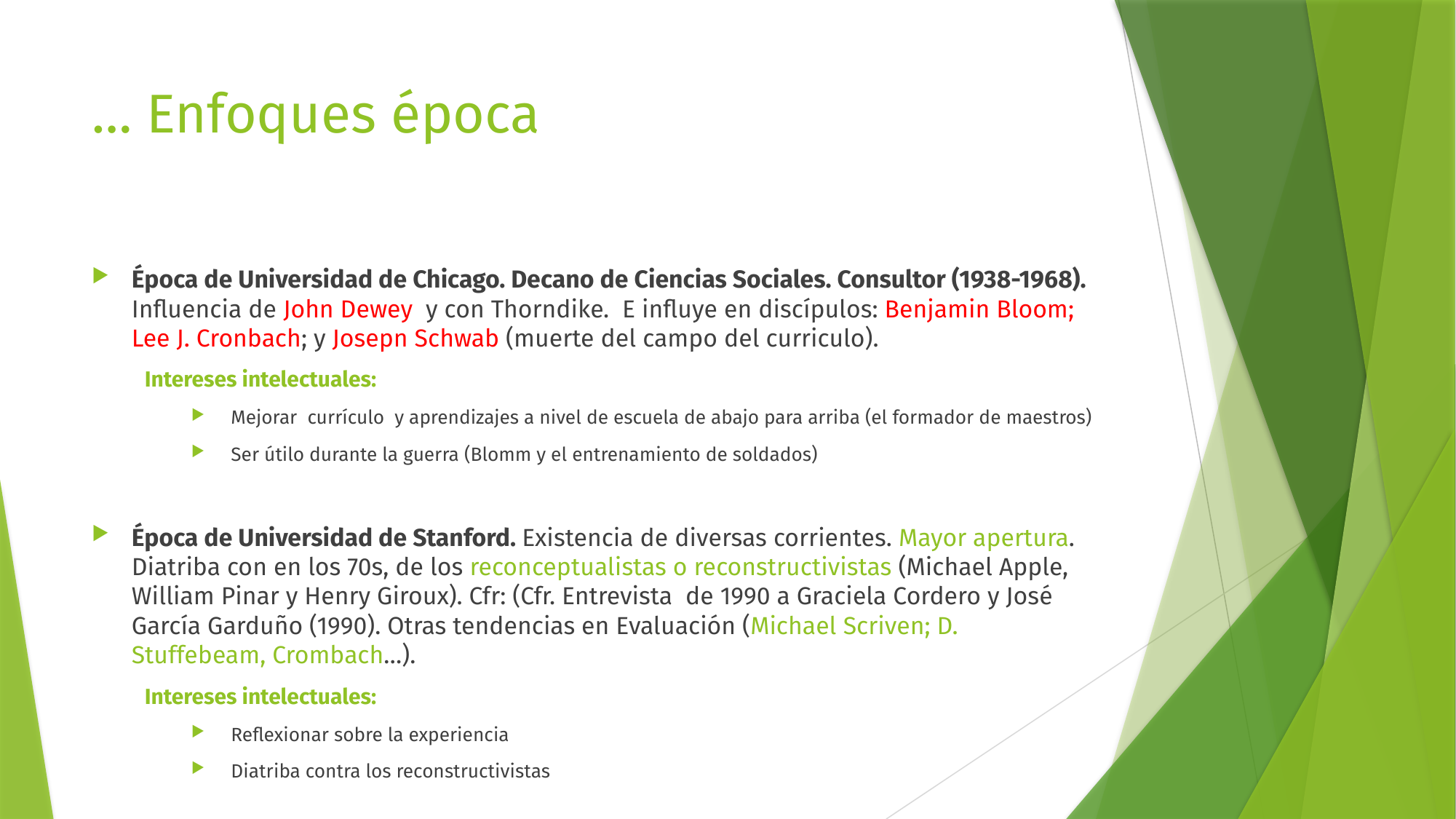

# … Enfoques época
Época de Universidad de Chicago. Decano de Ciencias Sociales. Consultor (1938-1968). Influencia de John Dewey  y con Thorndike.  E influye en discípulos: Benjamin Bloom; Lee J. Cronbach; y Josepn Schwab (muerte del campo del curriculo).
Intereses intelectuales:
Mejorar  currículo  y aprendizajes a nivel de escuela de abajo para arriba (el formador de maestros)
Ser útilo durante la guerra (Blomm y el entrenamiento de soldados)

Época de Universidad de Stanford. Existencia de diversas corrientes. Mayor apertura. Diatriba con en los 70s, de los reconceptualistas o reconstructivistas (Michael Apple, William Pinar y Henry Giroux). Cfr: (Cfr. Entrevista  de 1990 a Graciela Cordero y José García Garduño (1990). Otras tendencias en Evaluación (Michael Scriven; D. Stuffebeam, Crombach…).
Intereses intelectuales:
Reflexionar sobre la experiencia
Diatriba contra los reconstructivistas